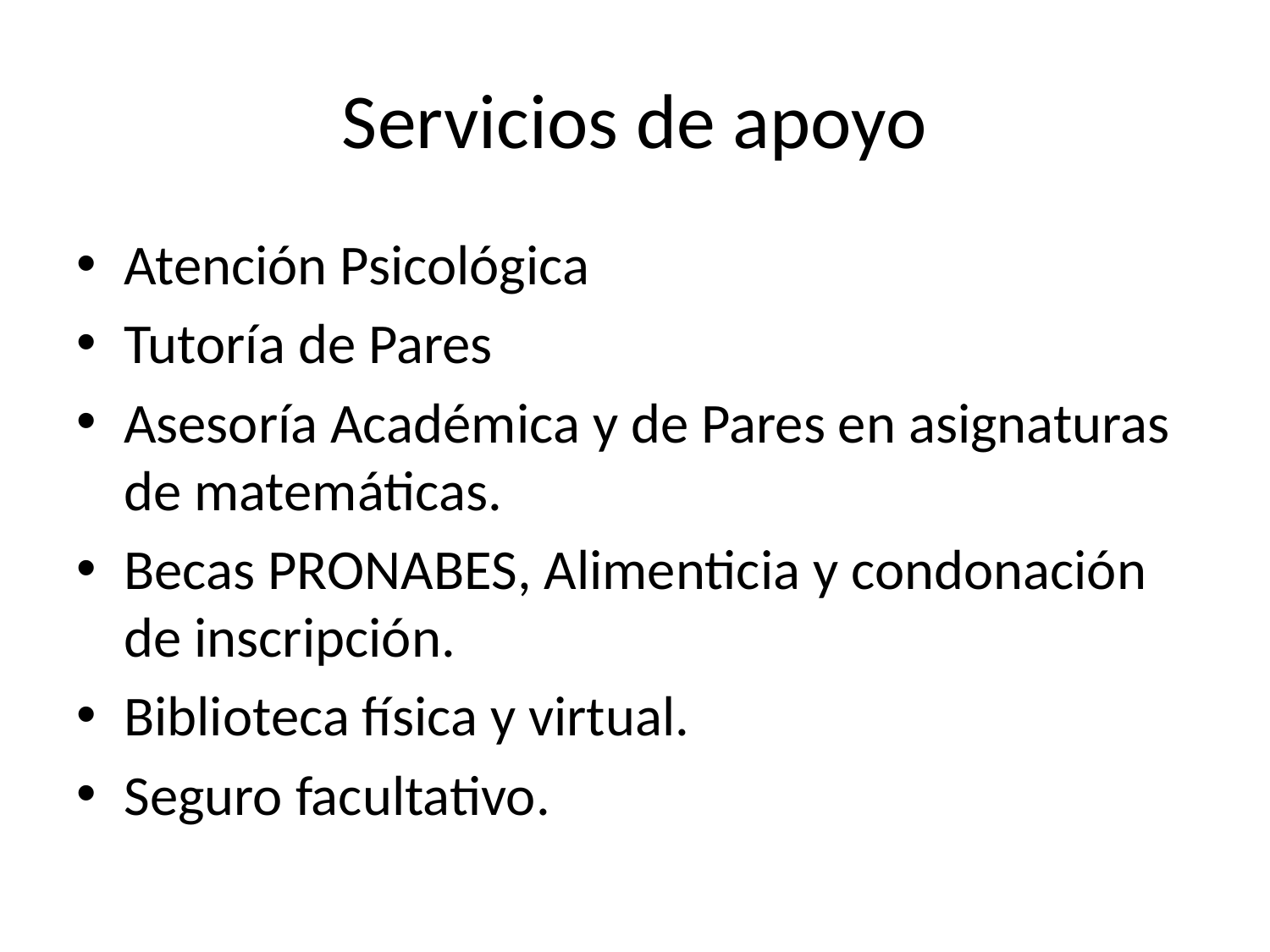

# Servicios de apoyo
Atención Psicológica
Tutoría de Pares
Asesoría Académica y de Pares en asignaturas de matemáticas.
Becas PRONABES, Alimenticia y condonación de inscripción.
Biblioteca física y virtual.
Seguro facultativo.